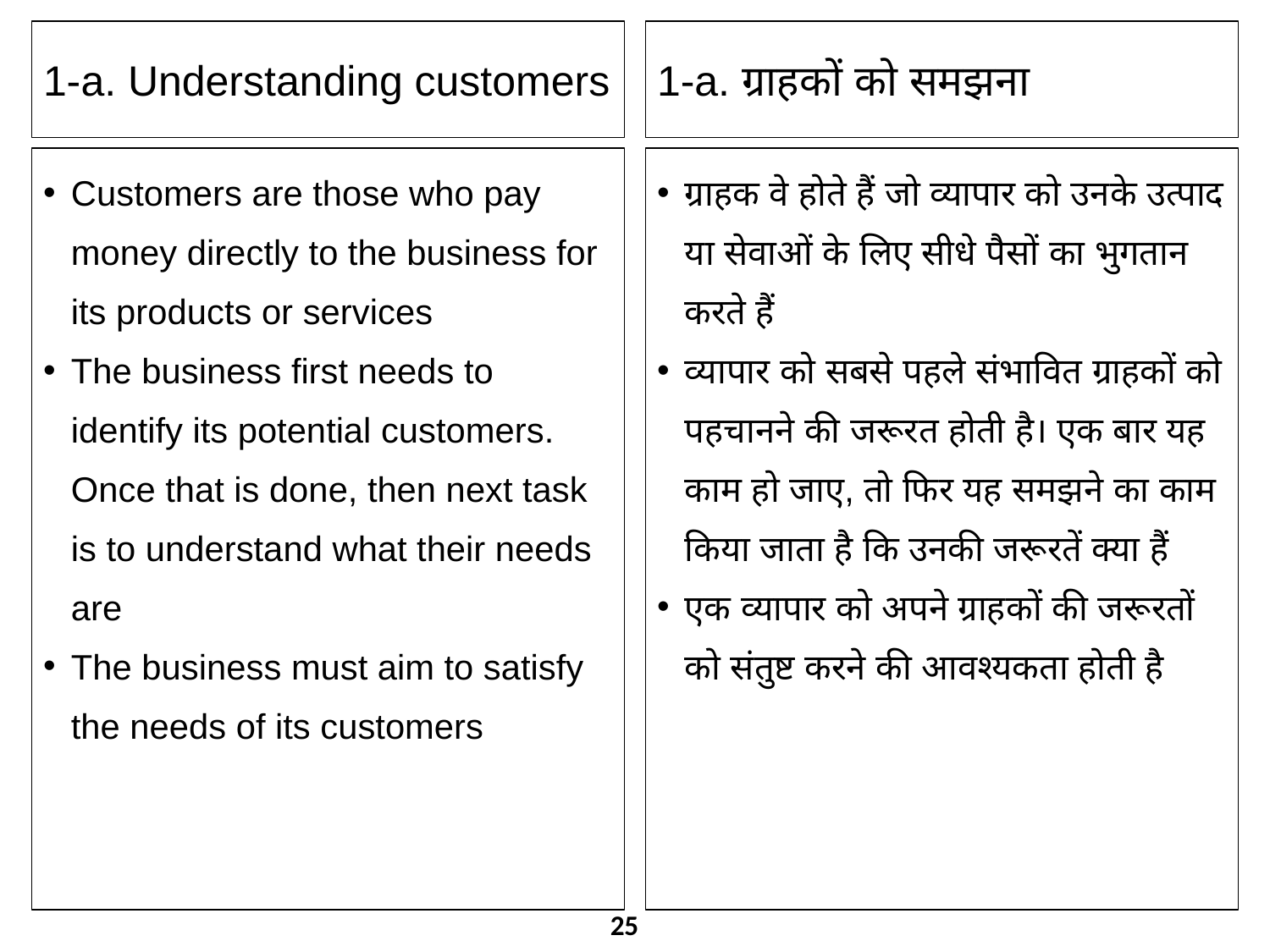

1-a. Understanding customers
1-a. ग्राहकों को समझना
Customers are those who pay money directly to the business for its products or services
The business first needs to identify its potential customers. Once that is done, then next task is to understand what their needs are
The business must aim to satisfy the needs of its customers
ग्राहक वे होते हैं जो व्यापार को उनके उत्पाद या सेवाओं के लिए सीधे पैसों का भुगतान करते हैं
व्यापार को सबसे पहले संभावित ग्राहकों को पहचानने की जरूरत होती है। एक बार यह काम हो जाए, तो​ फिर यह समझने का काम किया जाता है कि उनकी जरूरतें क्या हैं
एक व्यापार को अपने ग्राहकों की जरूरतों को संतुष्ट करने की आवश्यकता होती है
25